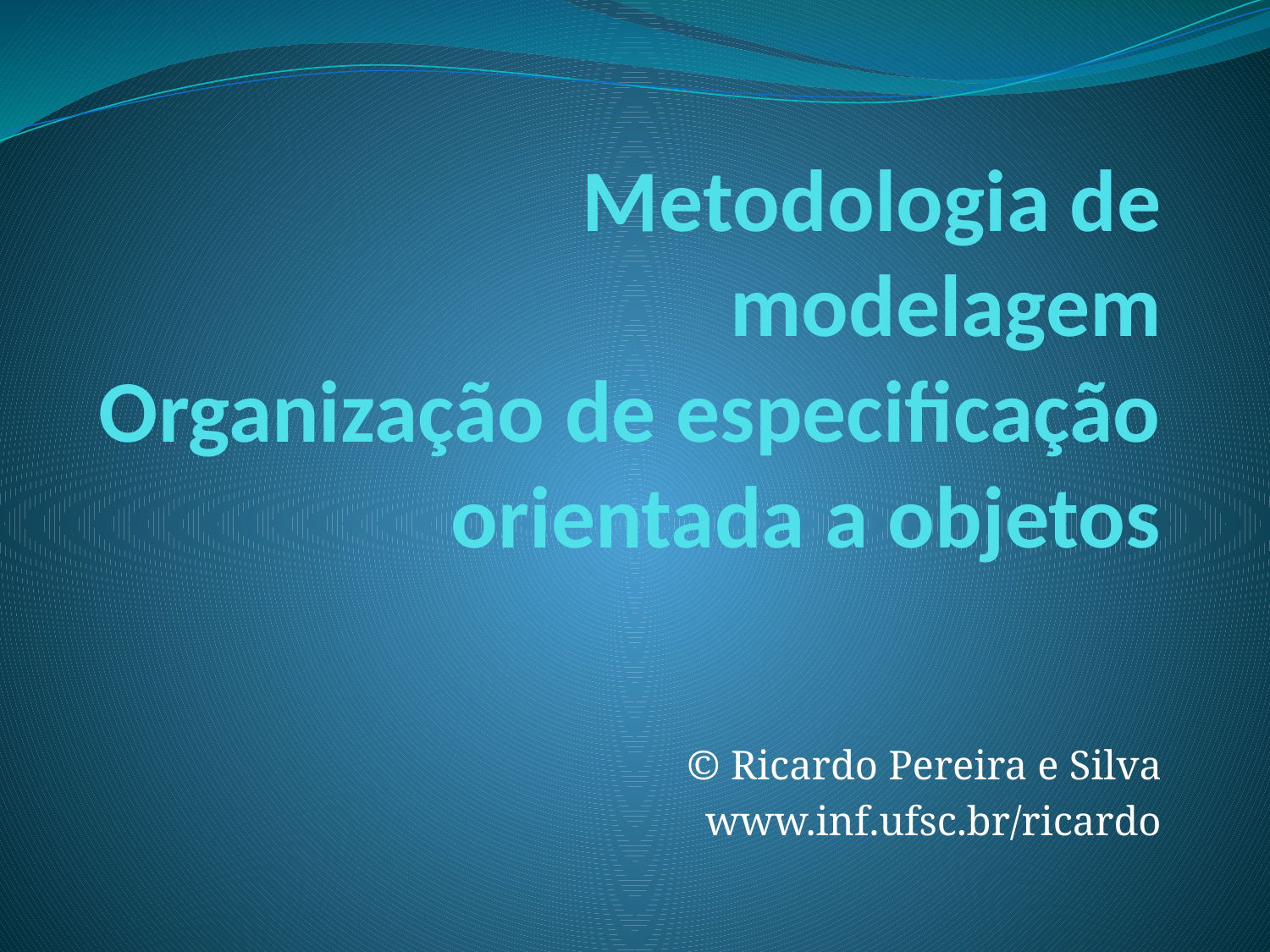

# Metodologia de modelagem Organização de especificação orientada a objetos
© Ricardo Pereira e Silva
www.inf.ufsc.br/ricardo